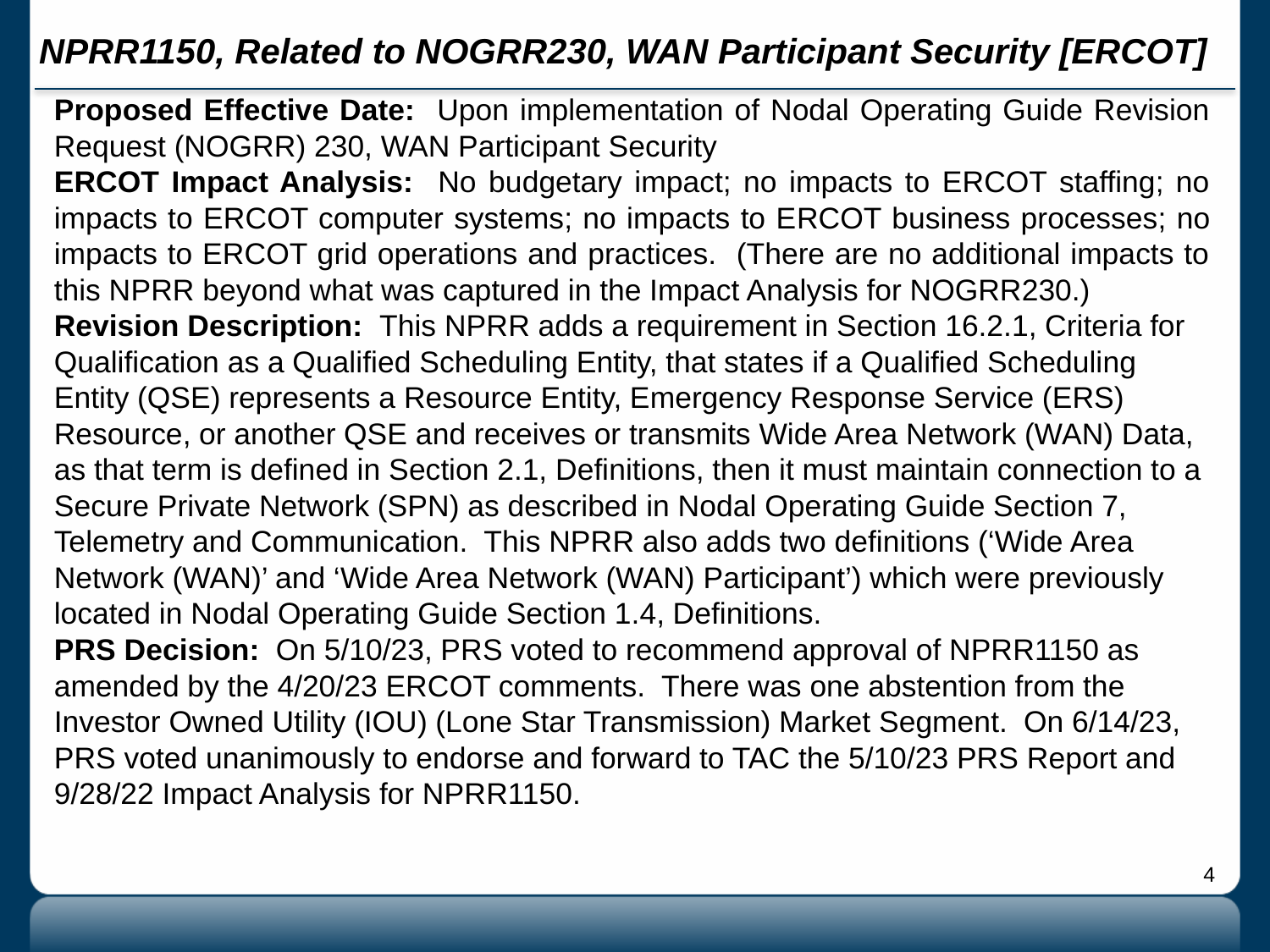

# NPRR1150, Related to NOGRR230, WAN Participant Security [ERCOT]
Proposed Effective Date:  Upon implementation of Nodal Operating Guide Revision Request (NOGRR) 230, WAN Participant Security
ERCOT Impact Analysis:  No budgetary impact; no impacts to ERCOT staffing; no impacts to ERCOT computer systems; no impacts to ERCOT business processes; no impacts to ERCOT grid operations and practices.  (There are no additional impacts to this NPRR beyond what was captured in the Impact Analysis for NOGRR230.)
Revision Description:  This NPRR adds a requirement in Section 16.2.1, Criteria for Qualification as a Qualified Scheduling Entity, that states if a Qualified Scheduling Entity (QSE) represents a Resource Entity, Emergency Response Service (ERS) Resource, or another QSE and receives or transmits Wide Area Network (WAN) Data, as that term is defined in Section 2.1, Definitions, then it must maintain connection to a Secure Private Network (SPN) as described in Nodal Operating Guide Section 7, Telemetry and Communication.  This NPRR also adds two definitions (‘Wide Area Network (WAN)’ and ‘Wide Area Network (WAN) Participant’) which were previously located in Nodal Operating Guide Section 1.4, Definitions.
PRS Decision:  On 5/10/23, PRS voted to recommend approval of NPRR1150 as amended by the 4/20/23 ERCOT comments.  There was one abstention from the Investor Owned Utility (IOU) (Lone Star Transmission) Market Segment.  On 6/14/23, PRS voted unanimously to endorse and forward to TAC the 5/10/23 PRS Report and 9/28/22 Impact Analysis for NPRR1150.